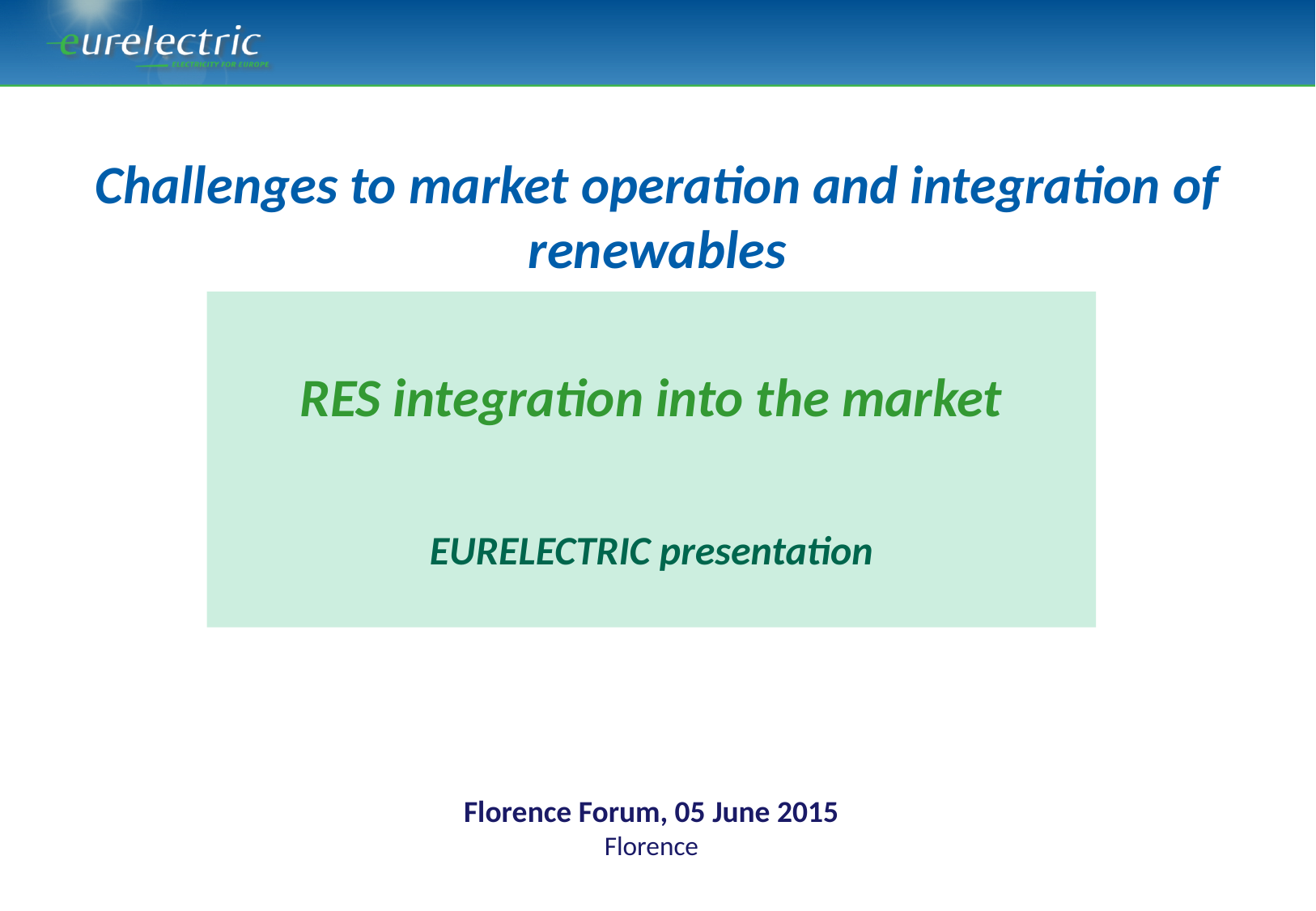

Challenges to market operation and integration of renewables

RES integration into the market

EURELECTRIC presentation

Florence Forum, 05 June 2015
Florence